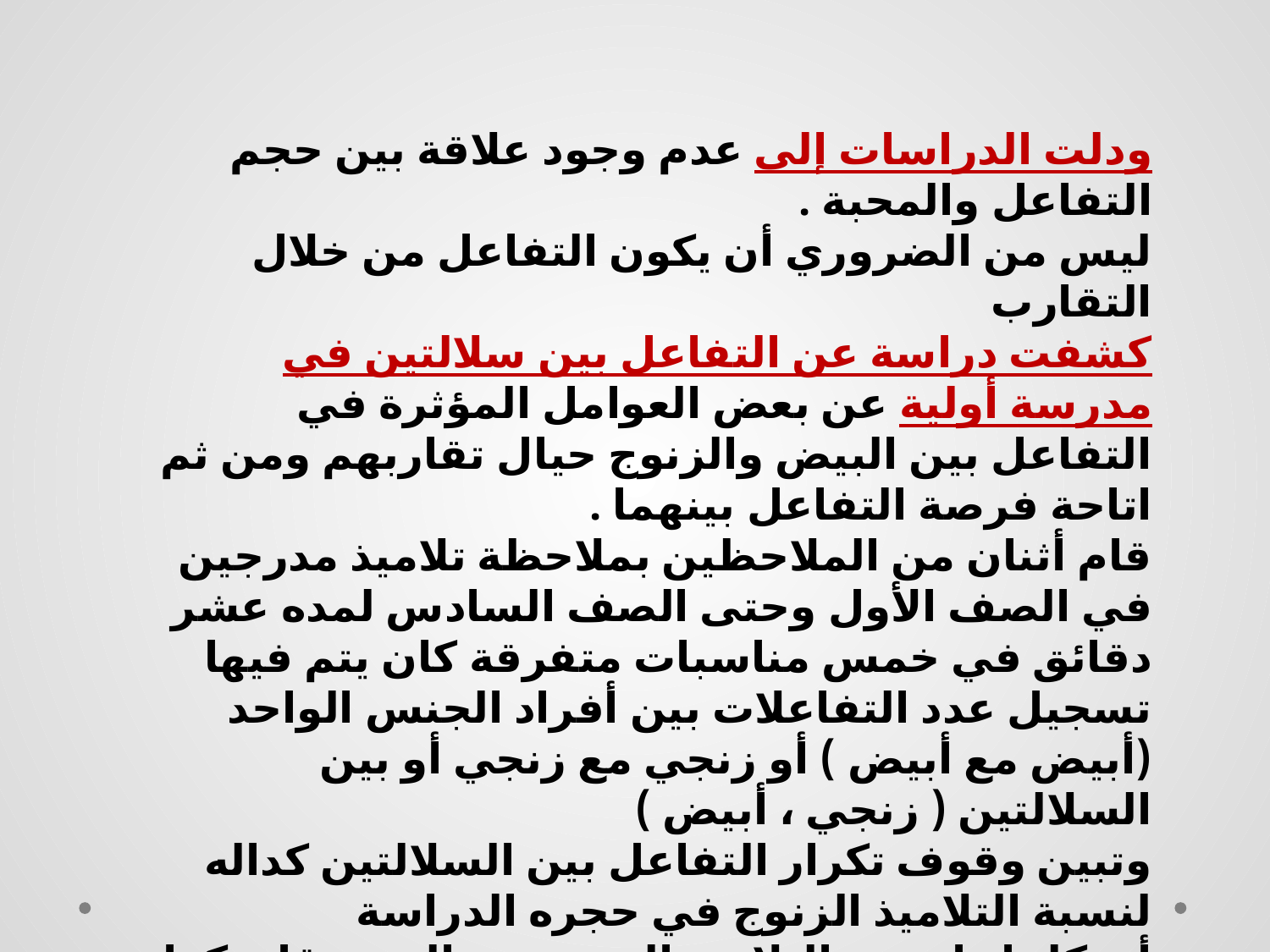

ودلت الدراسات إلى عدم وجود علاقة بين حجم التفاعل والمحبة .
ليس من الضروري أن يكون التفاعل من خلال التقارب
كشفت دراسة عن التفاعل بين سلالتين في مدرسة أولية عن بعض العوامل المؤثرة في التفاعل بين البيض والزنوج حيال تقاربهم ومن ثم اتاحة فرصة التفاعل بينهما .
قام أثنان من الملاحظين بملاحظة تلاميذ مدرجين في الصف الأول وحتى الصف السادس لمده عشر دقائق في خمس مناسبات متفرقة كان يتم فيها تسجيل عدد التفاعلات بين أفراد الجنس الواحد (أبيض مع أبيض ) أو زنجي مع زنجي أو بين السلالتين ( زنجي ، أبيض )
وتبين وقوف تكرار التفاعل بين السلالتين كداله لنسبة التلاميذ الزنوج في حجره الدراسة
أي كلما زاد عدد التلاميذ الزنوج عن البيض قل تكرار التفاعل بينهما وربما يرجع هذا إلى زيادة فرصة التفاعل بين أفراد السلالة الواحدة عندما يزداد عدد الزنوج نظرا لتأثير التماثل .